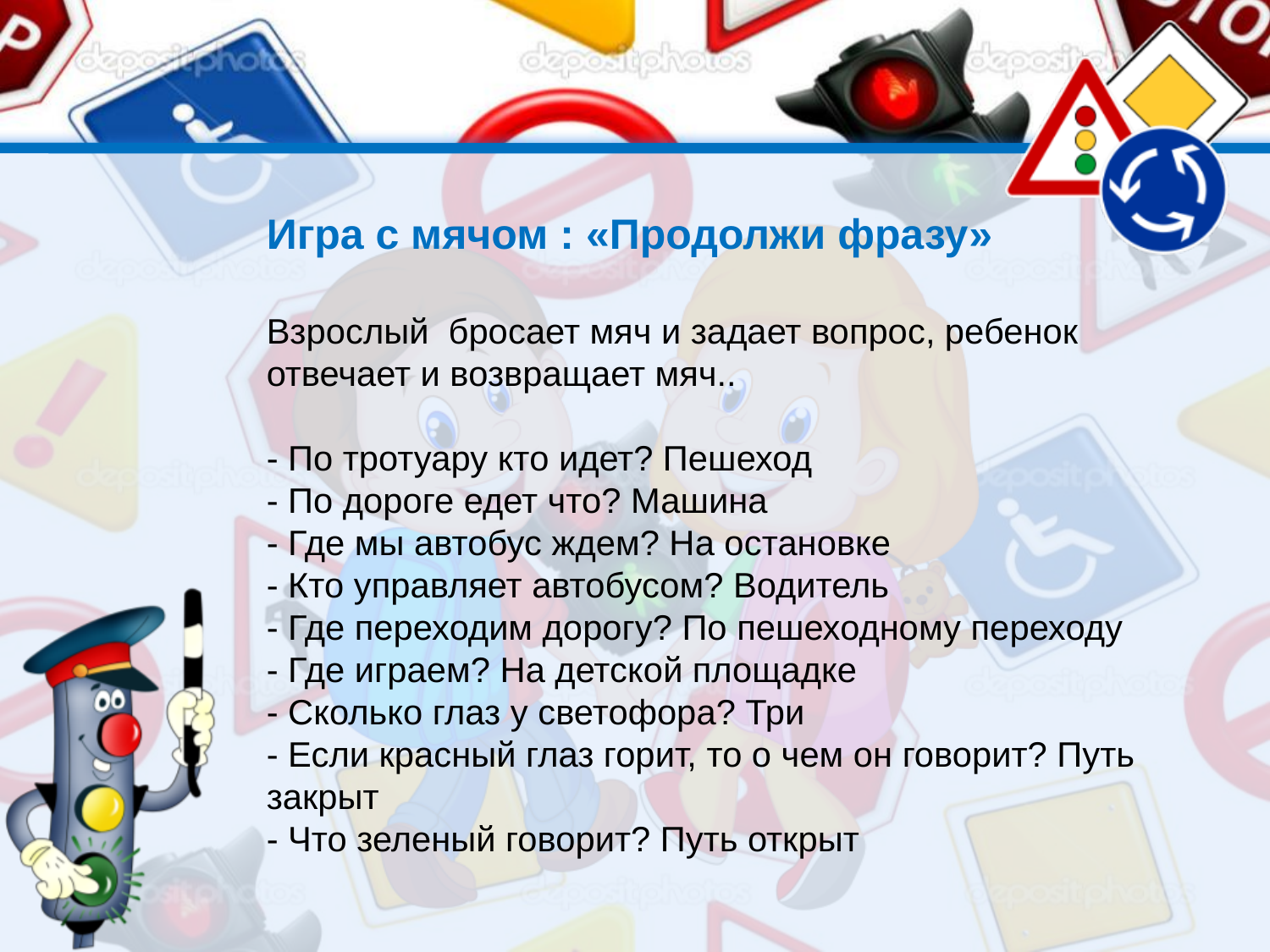

Игра с мячом : «Продолжи фразу»

Взрослый  бросает мяч и задает вопрос, ребенок отвечает и возвращает мяч..

- По тротуару кто идет? Пешеход
- По дороге едет что? Машина
- Где мы автобус ждем? На остановке
- Кто управляет автобусом? Водитель
- Где переходим дорогу? По пешеходному переходу
- Где играем? На детской площадке
- Сколько глаз у светофора? Три
- Если красный глаз горит, то о чем он говорит? Путь закрыт
- Что зеленый говорит? Путь открыт